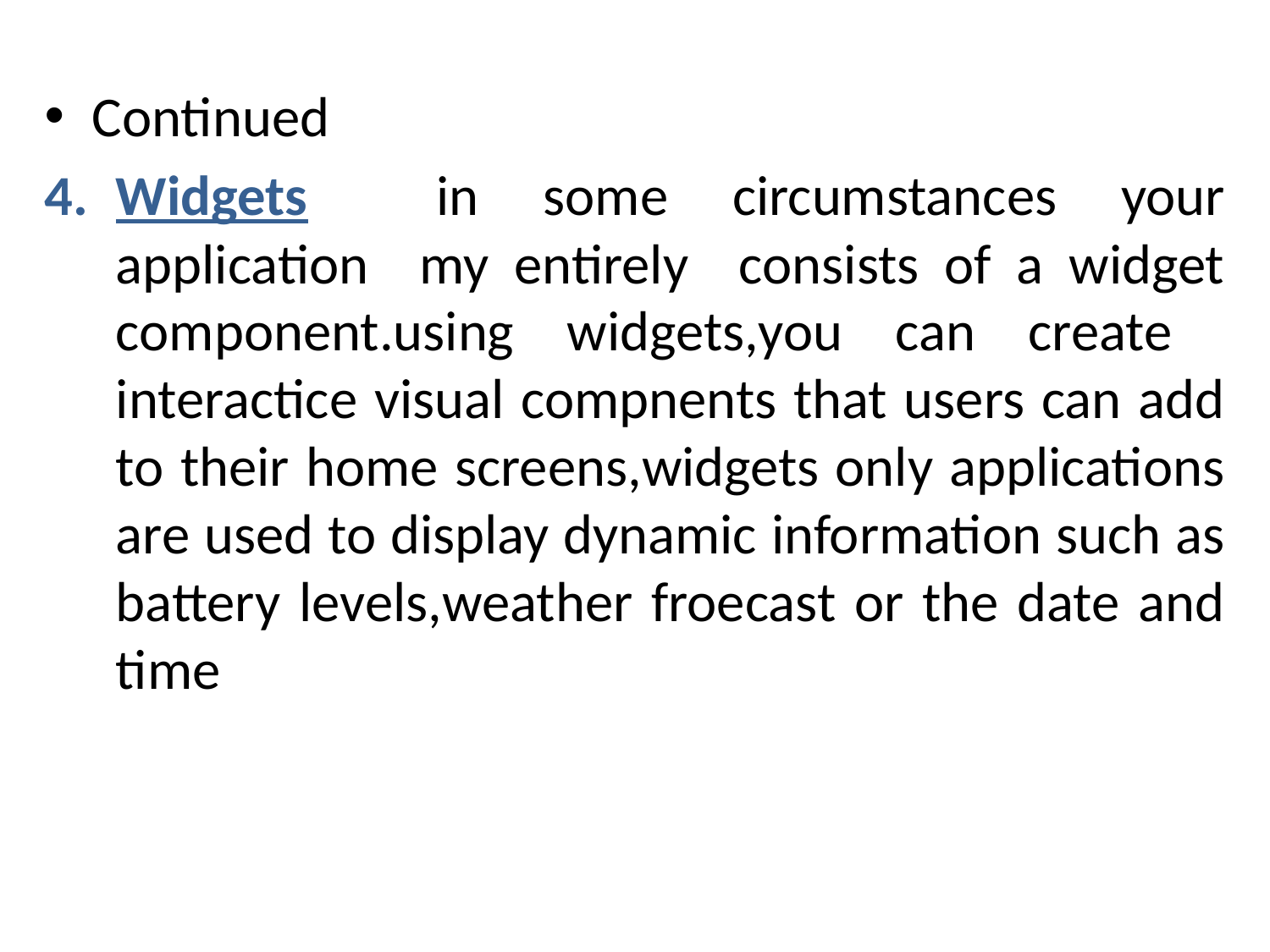

Continued
Widgets  in some circumstances your application  my entirely  consists of a widget component.using widgets,you can create  interactice visual compnents that users can add to their home screens,widgets only applications are used to display dynamic information such as battery levels,weather froecast or the date and time